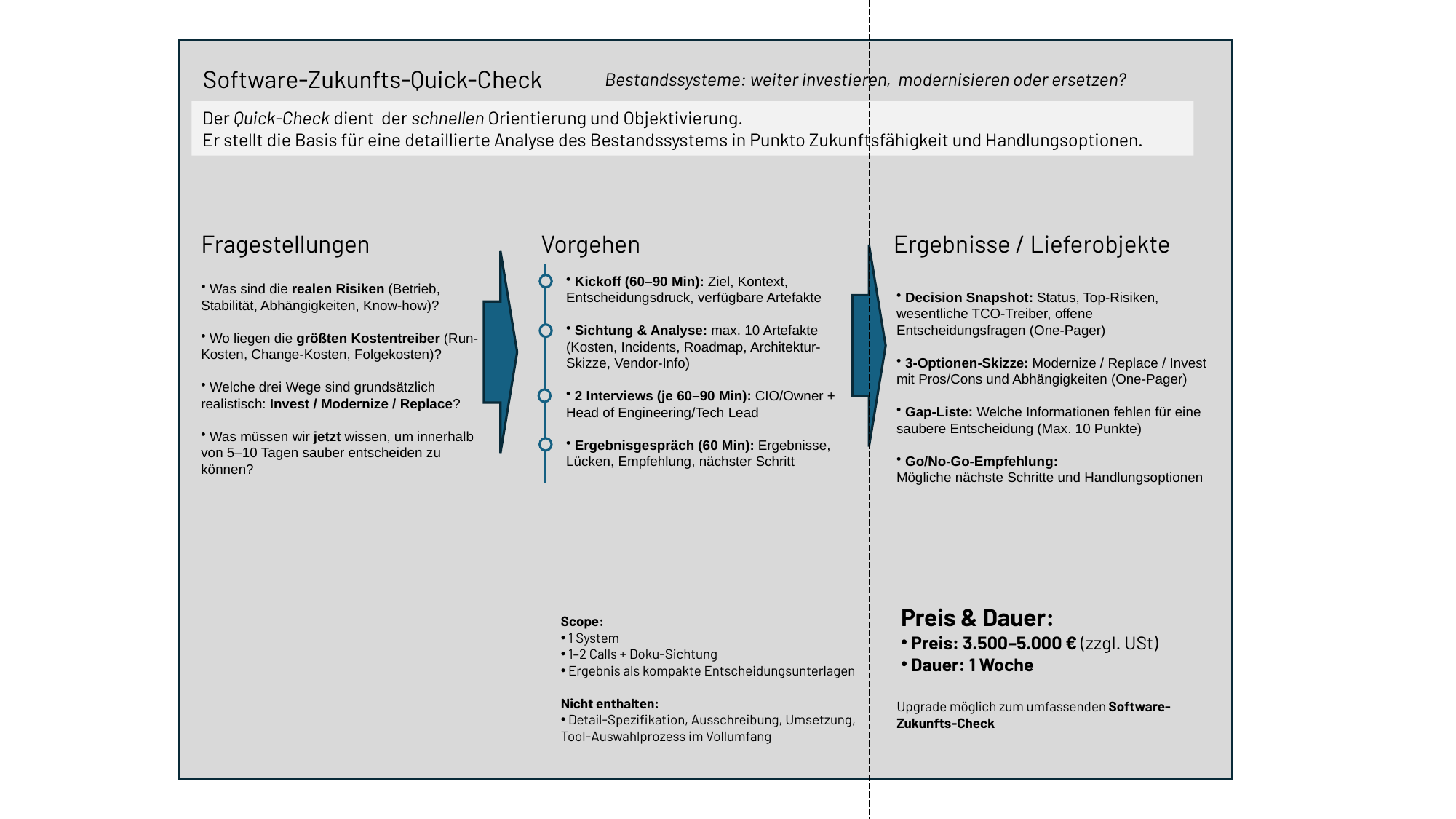

Software-Zukunfts-Quick-Check
Bestandssysteme: weiter investieren,  modernisieren oder ersetzen?
Der Quick-Check dient  der schnellen Orientierung und Objektivierung.
Er stellt die Basis für eine detaillierte Analyse des Bestandssystems in Punkto Zukunftsfähigkeit und Handlungsoptionen.
Fragestellungen
Vorgehen
Ergebnisse / Lieferobjekte

 Kickoff (60–90 Min): Ziel, Kontext, Entscheidungsdruck, verfügbare Artefakte

 Sichtung & Analyse: max. 10 Artefakte (Kosten, Incidents, Roadmap, Architektur-Skizze, Vendor-Info)

 2 Interviews (je 60–90 Min): CIO/Owner + Head of Engineering/Tech Lead

 Ergebnisgespräch (60 Min): Ergebnisse, Lücken, Empfehlung, nächster Schritt
 Was sind die realen Risiken (Betrieb, Stabilität, Abhängigkeiten, Know-how)?

 Wo liegen die größten Kostentreiber (Run-Kosten, Change-Kosten, Folgekosten)?

 Welche drei Wege sind grundsätzlich realistisch: Invest / Modernize / Replace?

 Was müssen wir jetzt wissen, um innerhalb von 5–10 Tagen sauber entscheiden zu können?

 Decision Snapshot: Status, Top-Risiken, wesentliche TCO-Treiber, offene Entscheidungsfragen (One-Pager)

 3-Optionen-Skizze: Modernize / Replace / Invest mit Pros/Cons und Abhängigkeiten (One-Pager)

 Gap-Liste: Welche Informationen fehlen für eine saubere Entscheidung (Max. 10 Punkte)

 Go/No-Go-Empfehlung:
Mögliche nächste Schritte und Handlungsoptionen

Preis & Dauer:
 Preis: 3.500–5.000 € (zzgl. USt)
 Dauer: 1 Woche
Scope:
 1 System
 1–2 Calls + Doku-Sichtung
 Ergebnis als kompakte Entscheidungsunterlagen

Nicht enthalten:
 Detail-Spezifikation, Ausschreibung, Umsetzung, Tool-Auswahlprozess im Vollumfang
Upgrade möglich zum umfassenden Software-Zukunfts-Check